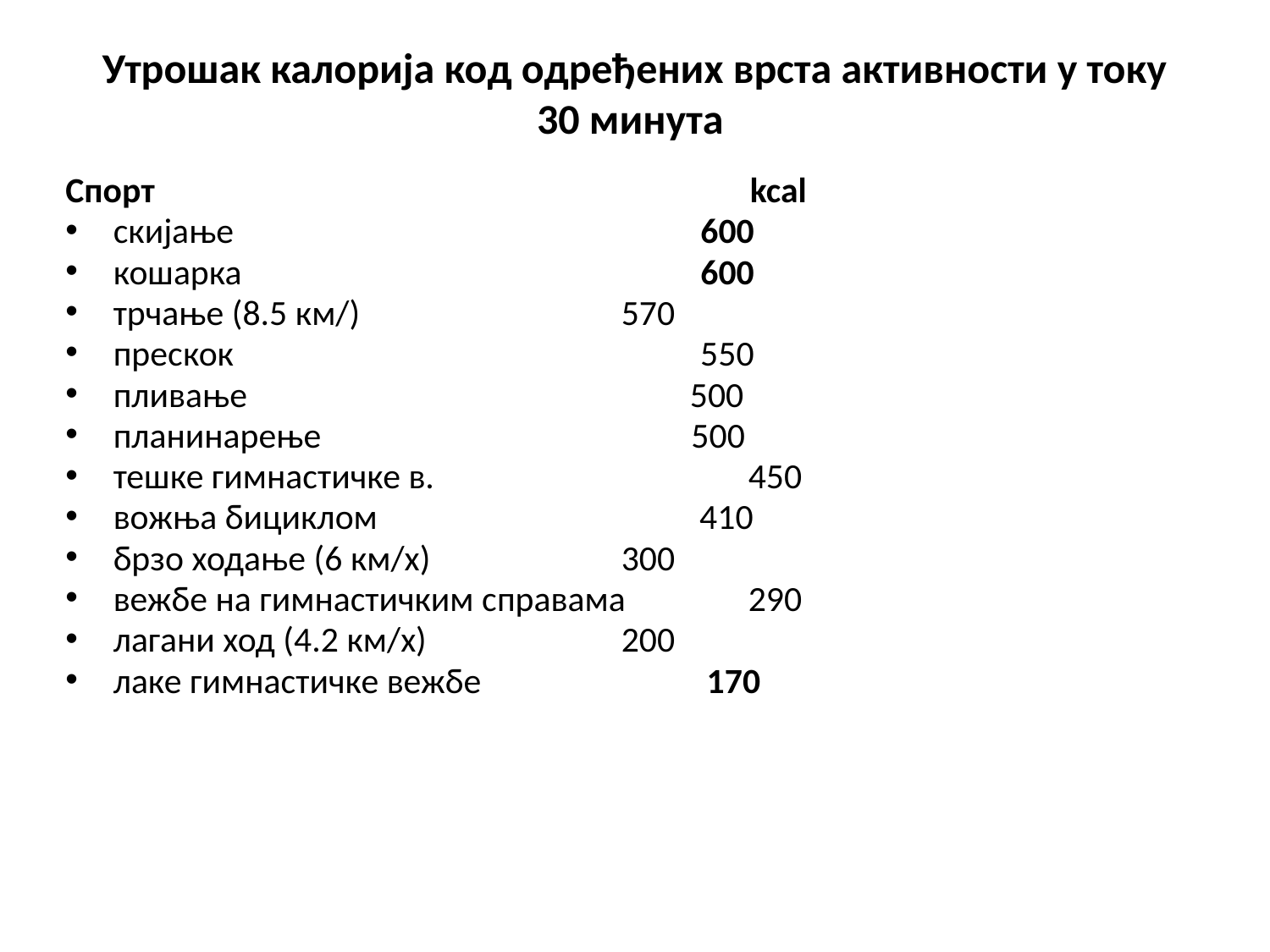

Утрошак калорија код одређених врста активности у току 30 минута
Спорт                                                 	                kcal
скијање                                                          600
кошарка                                                         600
трчање (8.5 км/)                               	570
прескок                                                          550
пливање                                                       500
планинарење                                              500
тешке гимнастичке в.                        	450
вожња бициклом                                        410
брзо ходање (6 км/х)                    	300
вежбе на гимнастичким справама  	290
лагани ход (4.2 км/х)                       	200
лаке гимнастичке вежбе                            170